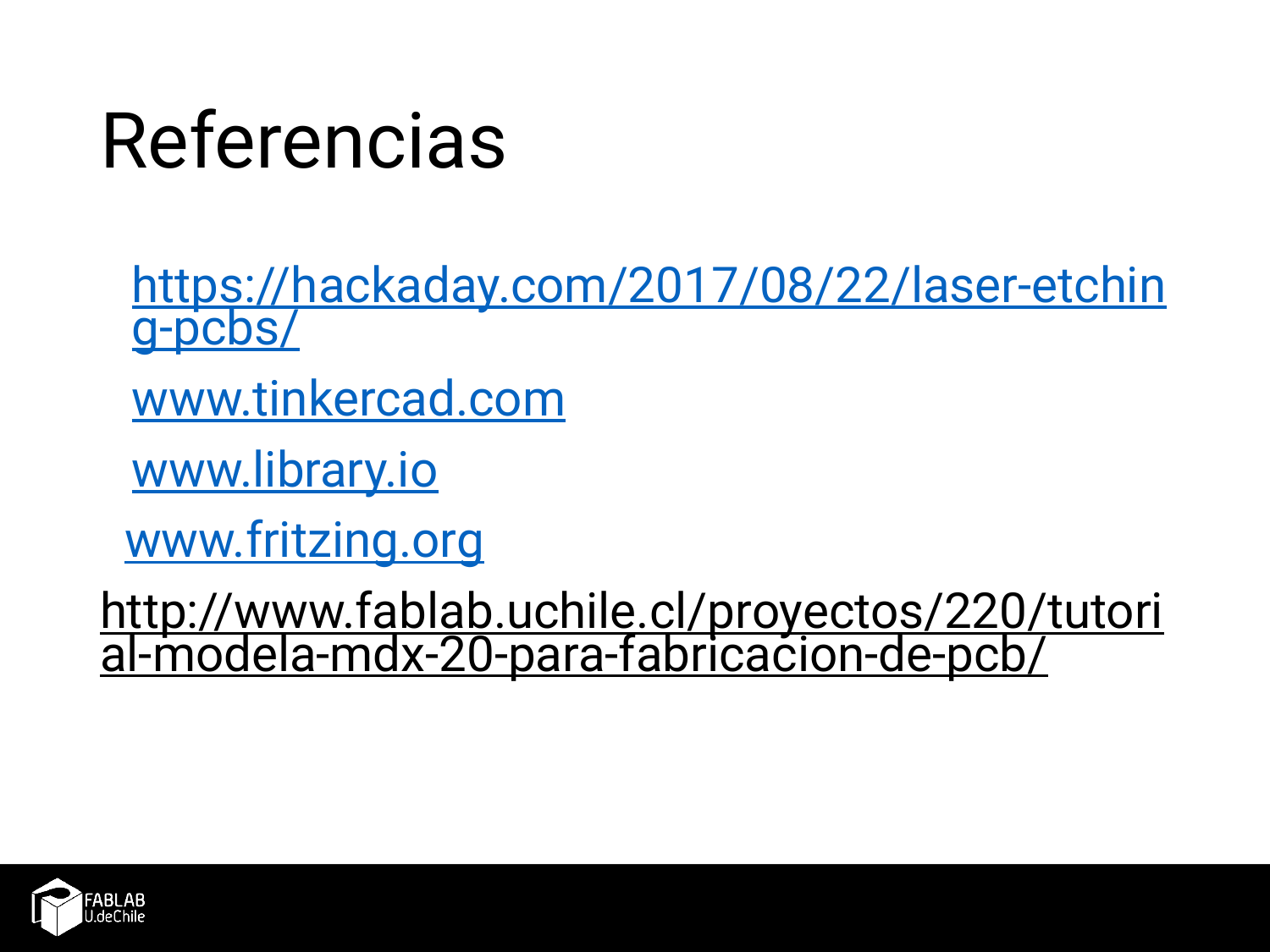

# Referencias
https://hackaday.com/2017/08/22/laser-etching-pcbs/
www.tinkercad.com
www.library.io
  www.fritzing.org
http://www.fablab.uchile.cl/proyectos/220/tutorial-modela-mdx-20-para-fabricacion-de-pcb/